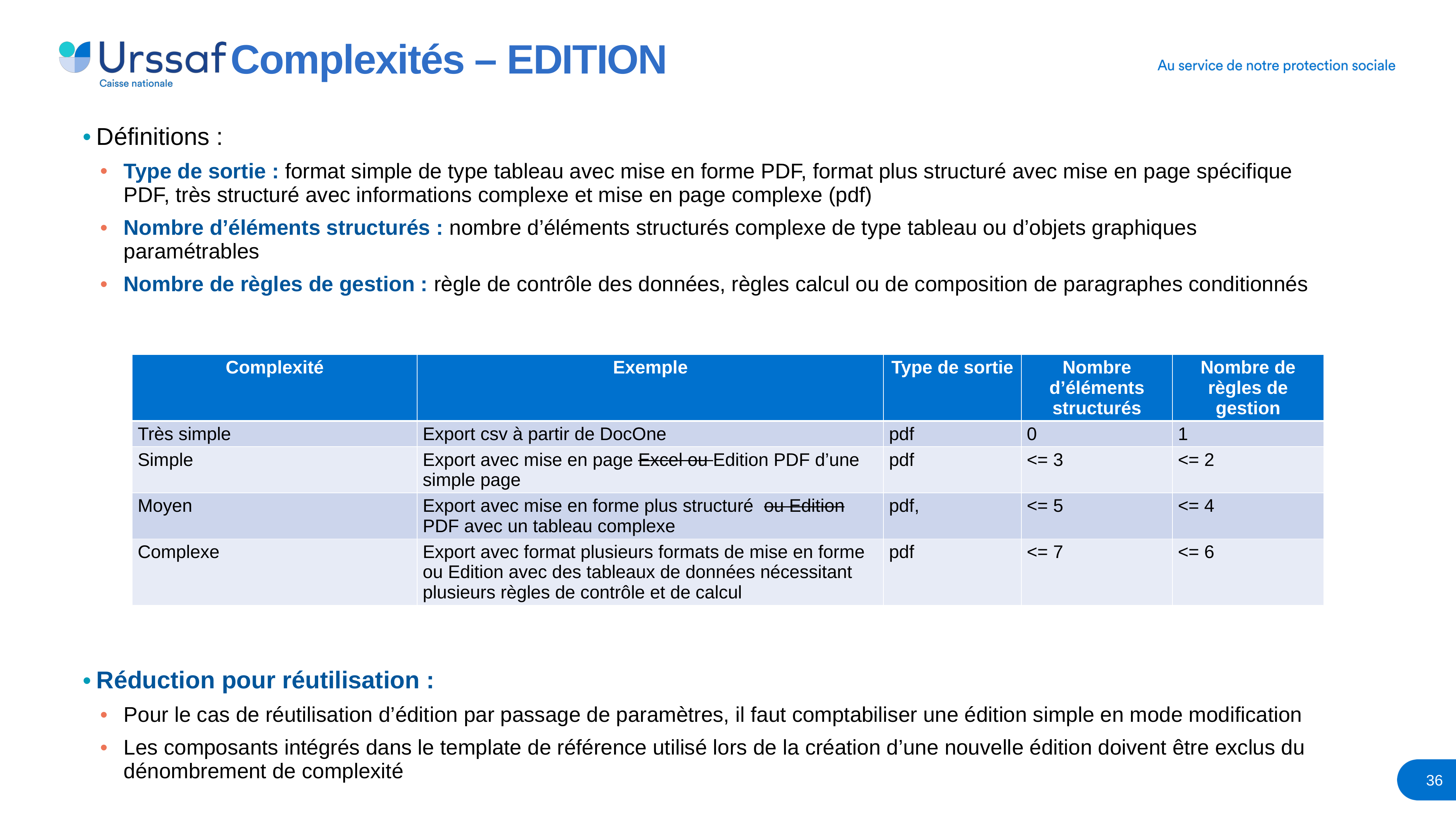

# Complexités – EDITION
Définitions :
Type de sortie : format simple de type tableau avec mise en forme PDF, format plus structuré avec mise en page spécifique PDF, très structuré avec informations complexe et mise en page complexe (pdf)
Nombre d’éléments structurés : nombre d’éléments structurés complexe de type tableau ou d’objets graphiques paramétrables
Nombre de règles de gestion : règle de contrôle des données, règles calcul ou de composition de paragraphes conditionnés
| Complexité | Exemple | Type de sortie | Nombre d’éléments structurés | Nombre de règles de gestion |
| --- | --- | --- | --- | --- |
| Très simple | Export csv à partir de DocOne | pdf | 0 | 1 |
| Simple | Export avec mise en page Excel ou Edition PDF d’une simple page | pdf | <= 3 | <= 2 |
| Moyen | Export avec mise en forme plus structuré ou Edition PDF avec un tableau complexe | pdf, | <= 5 | <= 4 |
| Complexe | Export avec format plusieurs formats de mise en forme ou Edition avec des tableaux de données nécessitant plusieurs règles de contrôle et de calcul | pdf | <= 7 | <= 6 |
Réduction pour réutilisation :
Pour le cas de réutilisation d’édition par passage de paramètres, il faut comptabiliser une édition simple en mode modification
Les composants intégrés dans le template de référence utilisé lors de la création d’une nouvelle édition doivent être exclus du dénombrement de complexité